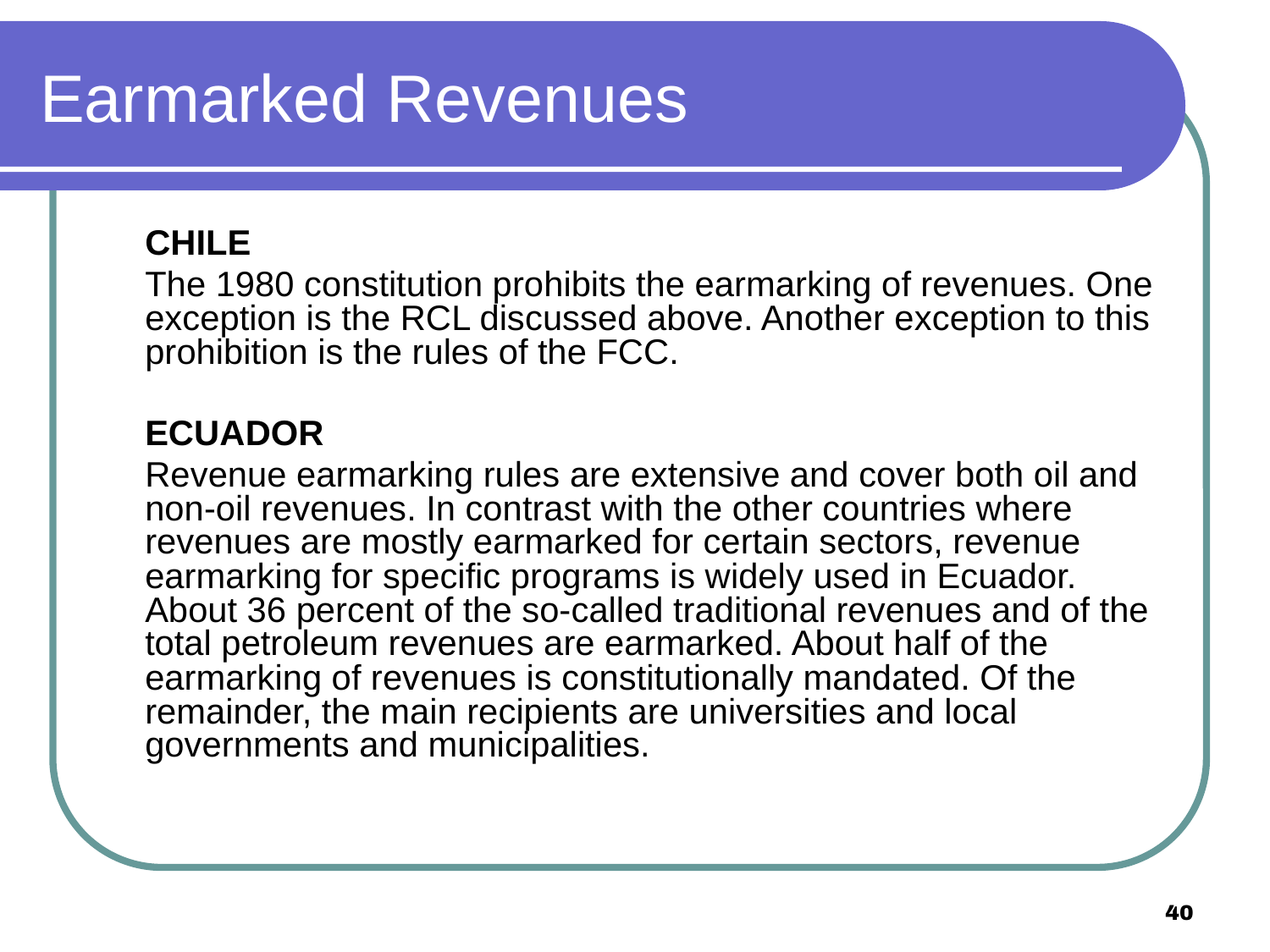

# Earmarked Revenues
	CHILE
	The 1980 constitution prohibits the earmarking of revenues. One exception is the RCL discussed above. Another exception to this prohibition is the rules of the FCC.

	ECUADOR
	Revenue earmarking rules are extensive and cover both oil and non-oil revenues. In contrast with the other countries where revenues are mostly earmarked for certain sectors, revenue earmarking for specific programs is widely used in Ecuador. About 36 percent of the so-called traditional revenues and of the total petroleum revenues are earmarked. About half of the earmarking of revenues is constitutionally mandated. Of the remainder, the main recipients are universities and local governments and municipalities.
40